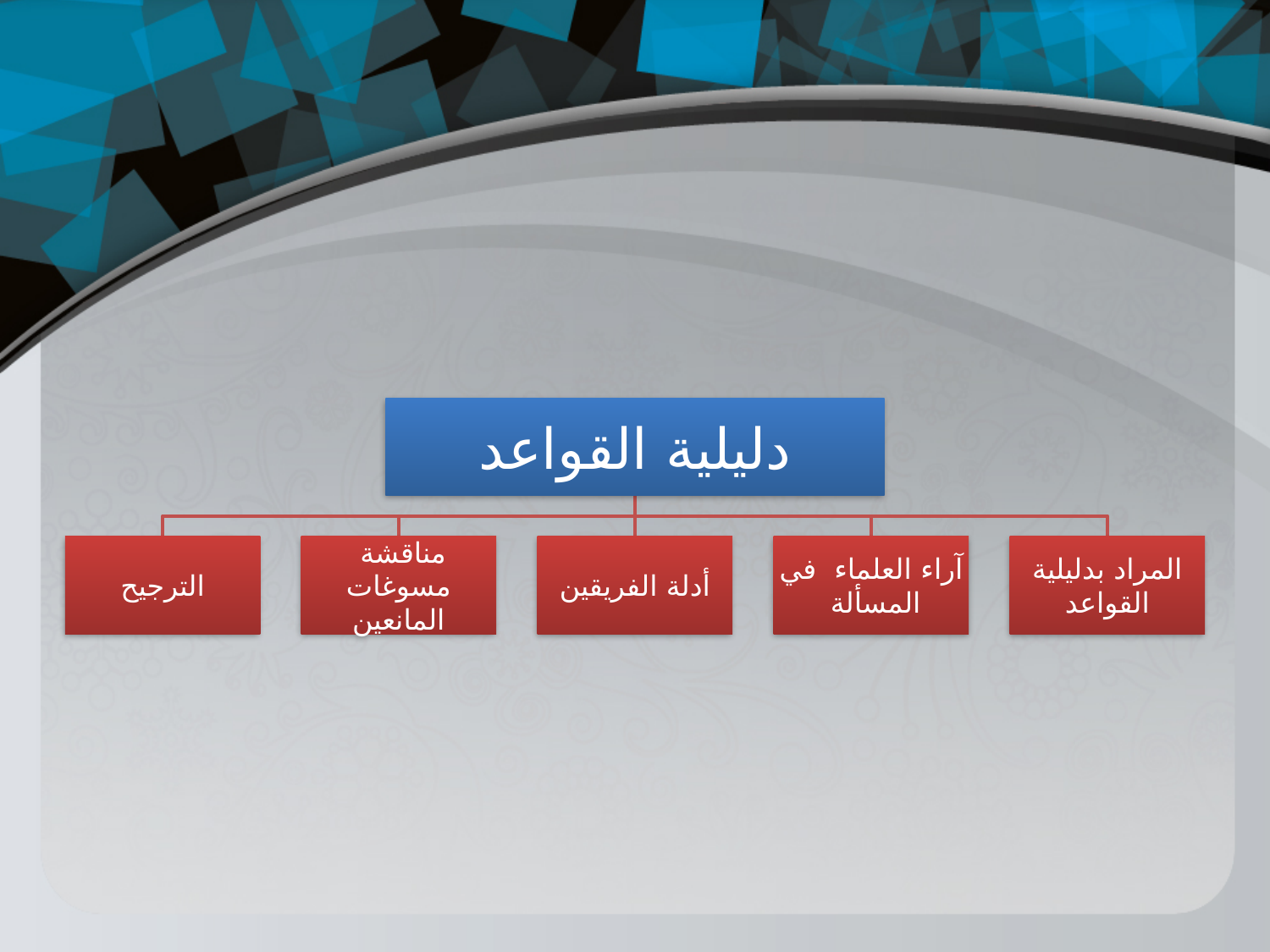

دليلية القواعد
الترجيح
مناقشة  مسوغات المانعين
أدلة الفريقين
آراء العلماء  في المسألة
المراد بدليلية القواعد